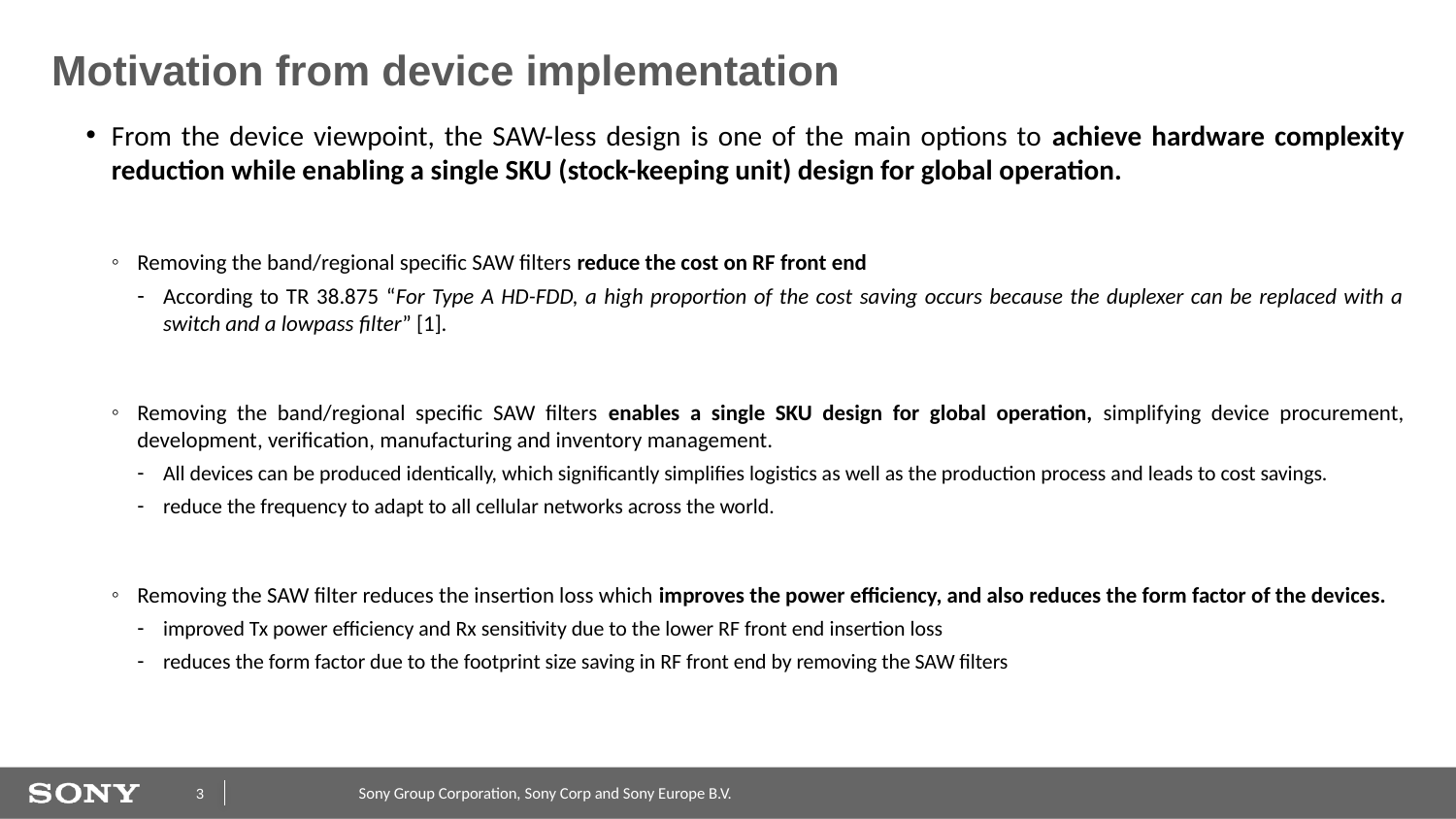

# Motivation from device implementation
From the device viewpoint, the SAW-less design is one of the main options to achieve hardware complexity reduction while enabling a single SKU (stock-keeping unit) design for global operation.

Removing the band/regional specific SAW filters reduce the cost on RF front end
According to TR 38.875 “For Type A HD-FDD, a high proportion of the cost saving occurs because the duplexer can be replaced with a switch and a lowpass filter” [1].

Removing the band/regional specific SAW filters enables a single SKU design for global operation, simplifying device procurement, development, verification, manufacturing and inventory management.
All devices can be produced identically, which significantly simplifies logistics as well as the production process and leads to cost savings.
reduce the frequency to adapt to all cellular networks across the world.

Removing the SAW filter reduces the insertion loss which improves the power efficiency, and also reduces the form factor of the devices.
improved Tx power efficiency and Rx sensitivity due to the lower RF front end insertion loss
reduces the form factor due to the footprint size saving in RF front end by removing the SAW filters